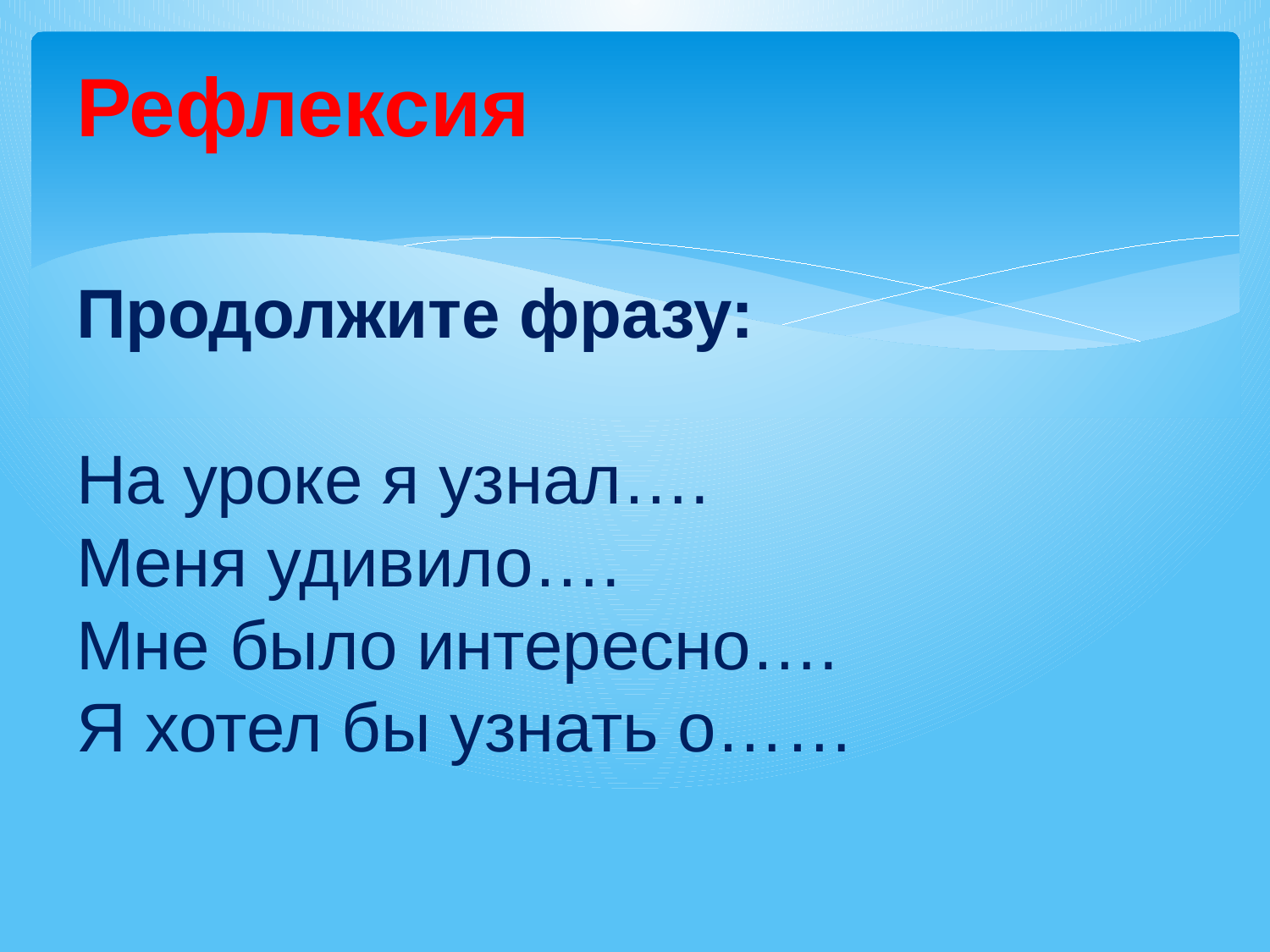

# Рефлексия Продолжите фразу: На уроке я узнал…. Меня удивило…. Мне было интересно…. Я хотел бы узнать о……